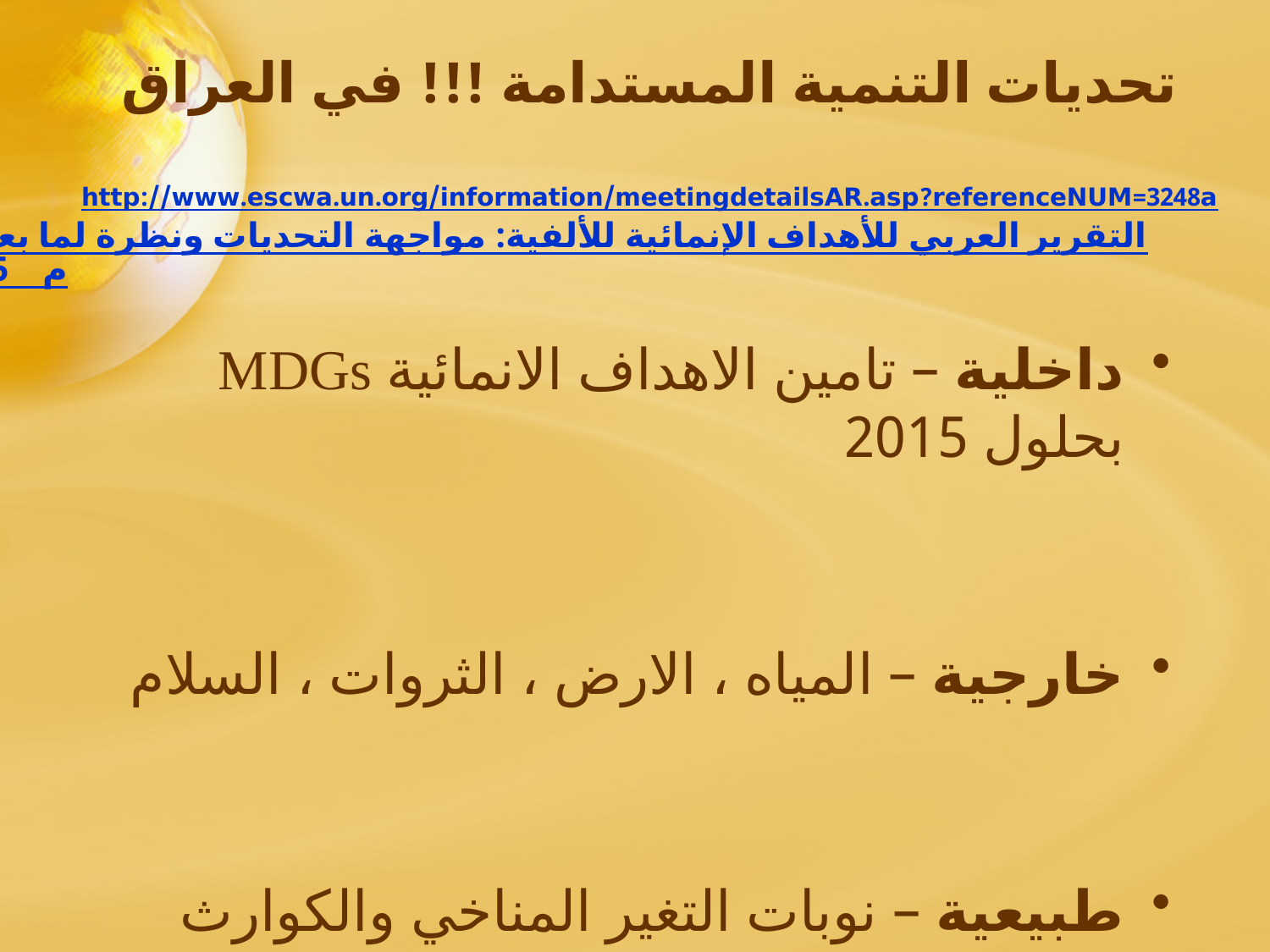

# تحديات التنمية المستدامة !!! في العراق http://www.escwa.un.org/information/meetingdetailsAR.asp?referenceNUM=3248a التقرير العربي للأهداف الإنمائية للألفية: مواجهة التحديات ونظرة لما بعد عام 2015
داخلية – تامين الاهداف الانمائية MDGs  بحلول 2015

خارجية – المياه ، الارض ، الثروات ، السلام

طبيعية – نوبات التغير المناخي والكوارث